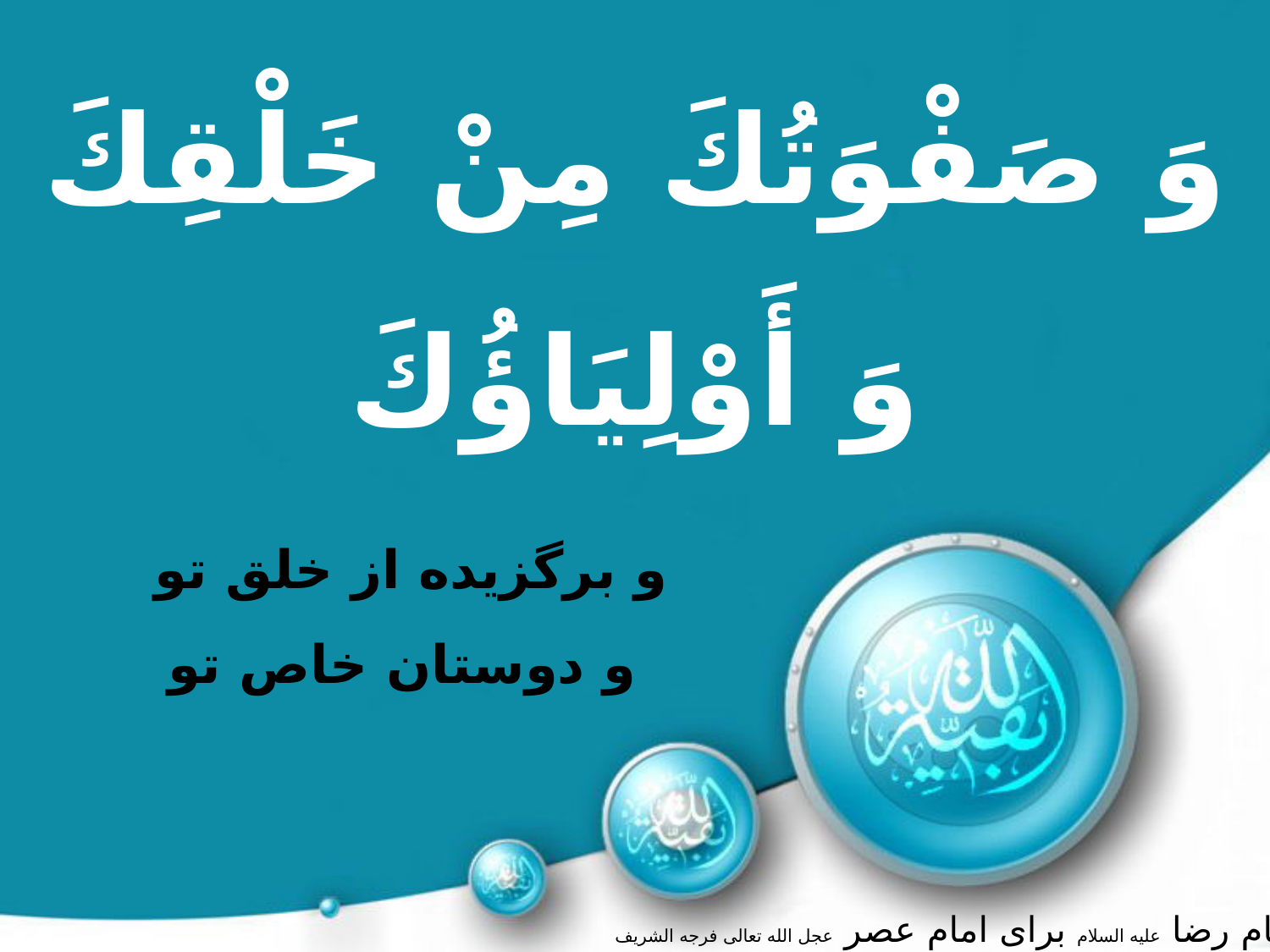

وَ صَفْوَتُكَ مِنْ خَلْقِكَ
وَ أَوْلِيَاؤُكَ
و برگزيده از خلق تو
و دوستان خاص تو